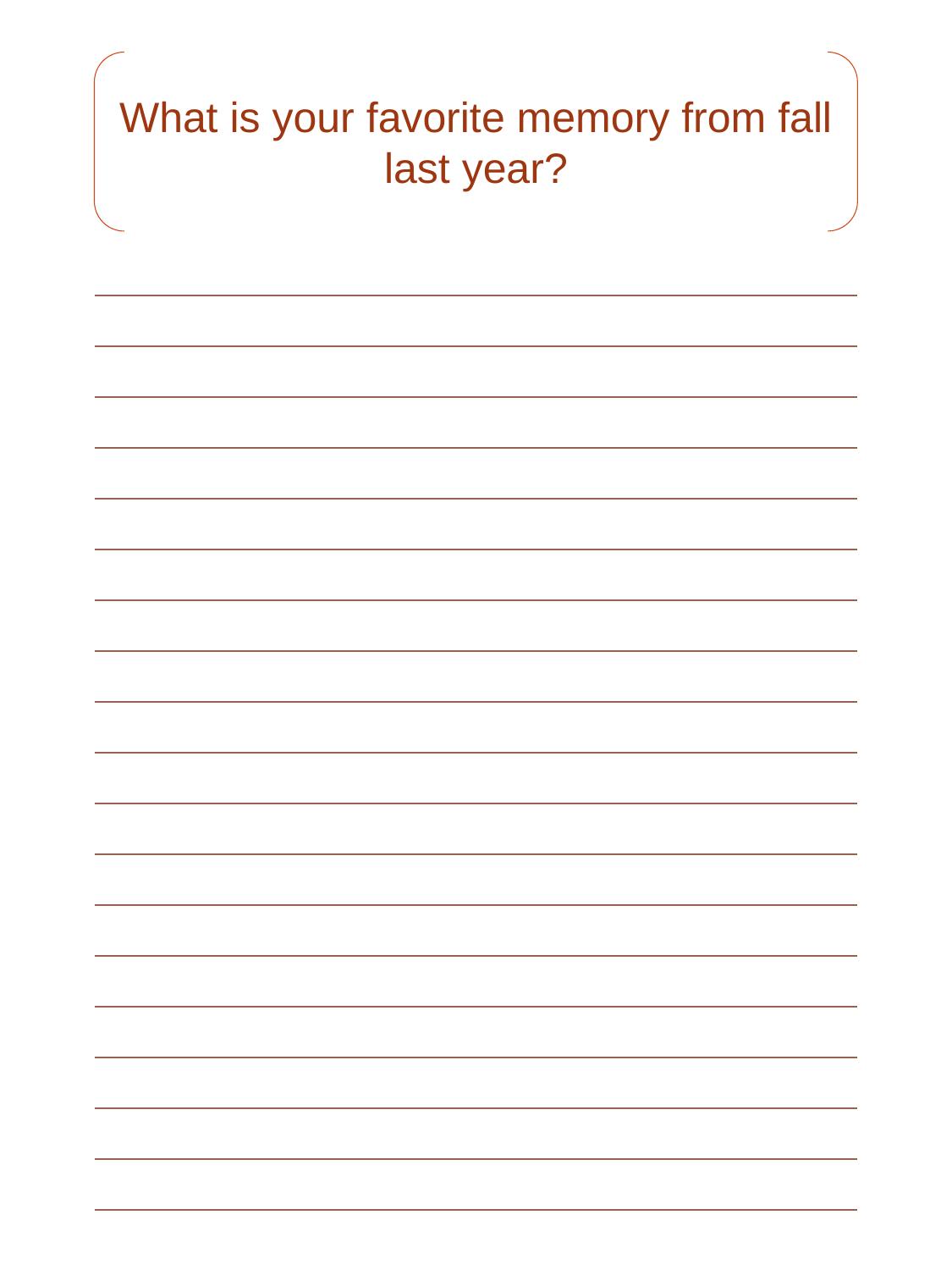

What is your favorite memory from fall last year?
|  |
| --- |
|  |
|  |
|  |
|  |
|  |
|  |
|  |
|  |
|  |
|  |
|  |
|  |
|  |
|  |
|  |
|  |
|  |